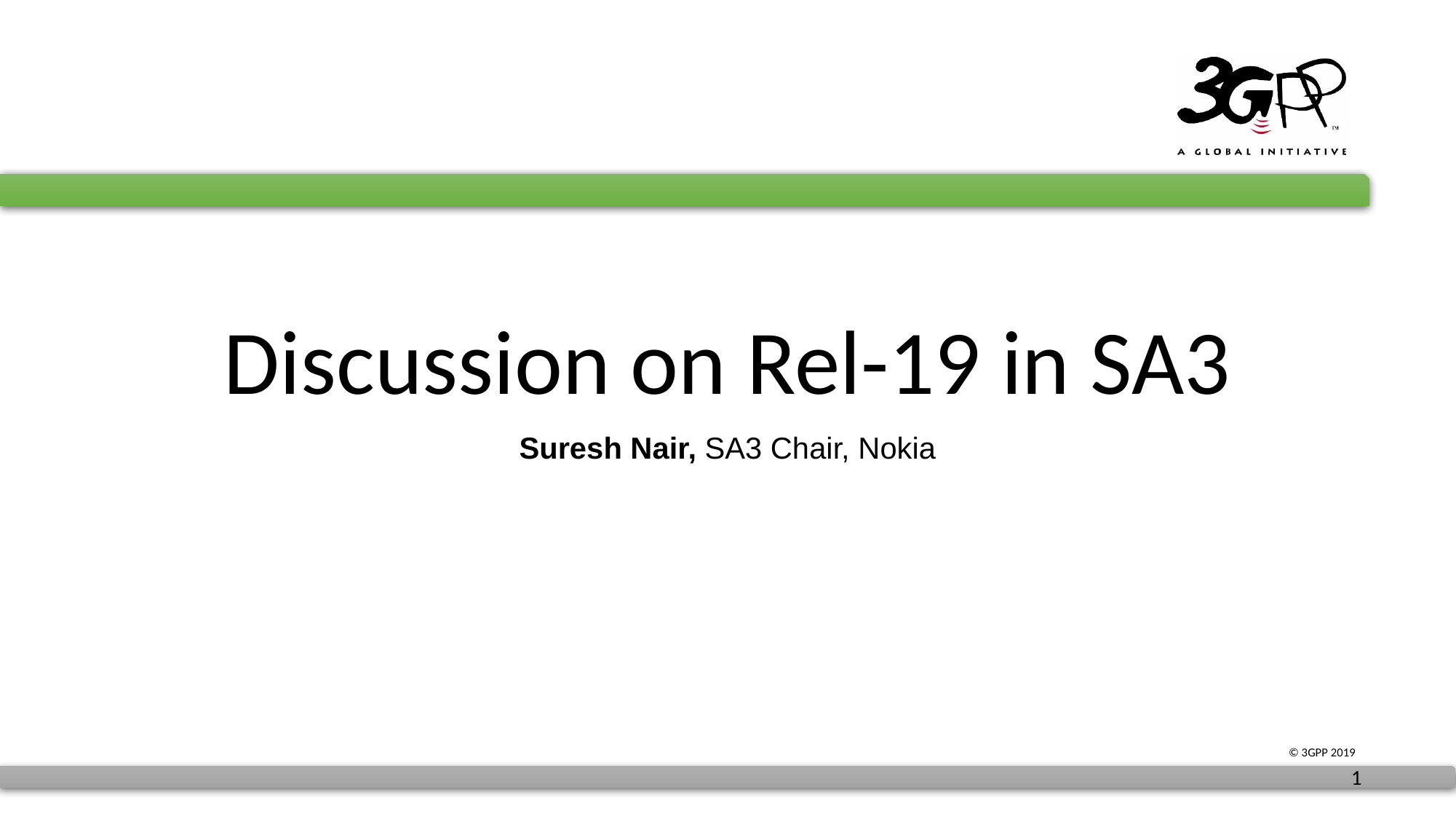

# Discussion on Rel-19 in SA3
Suresh Nair, SA3 Chair, Nokia